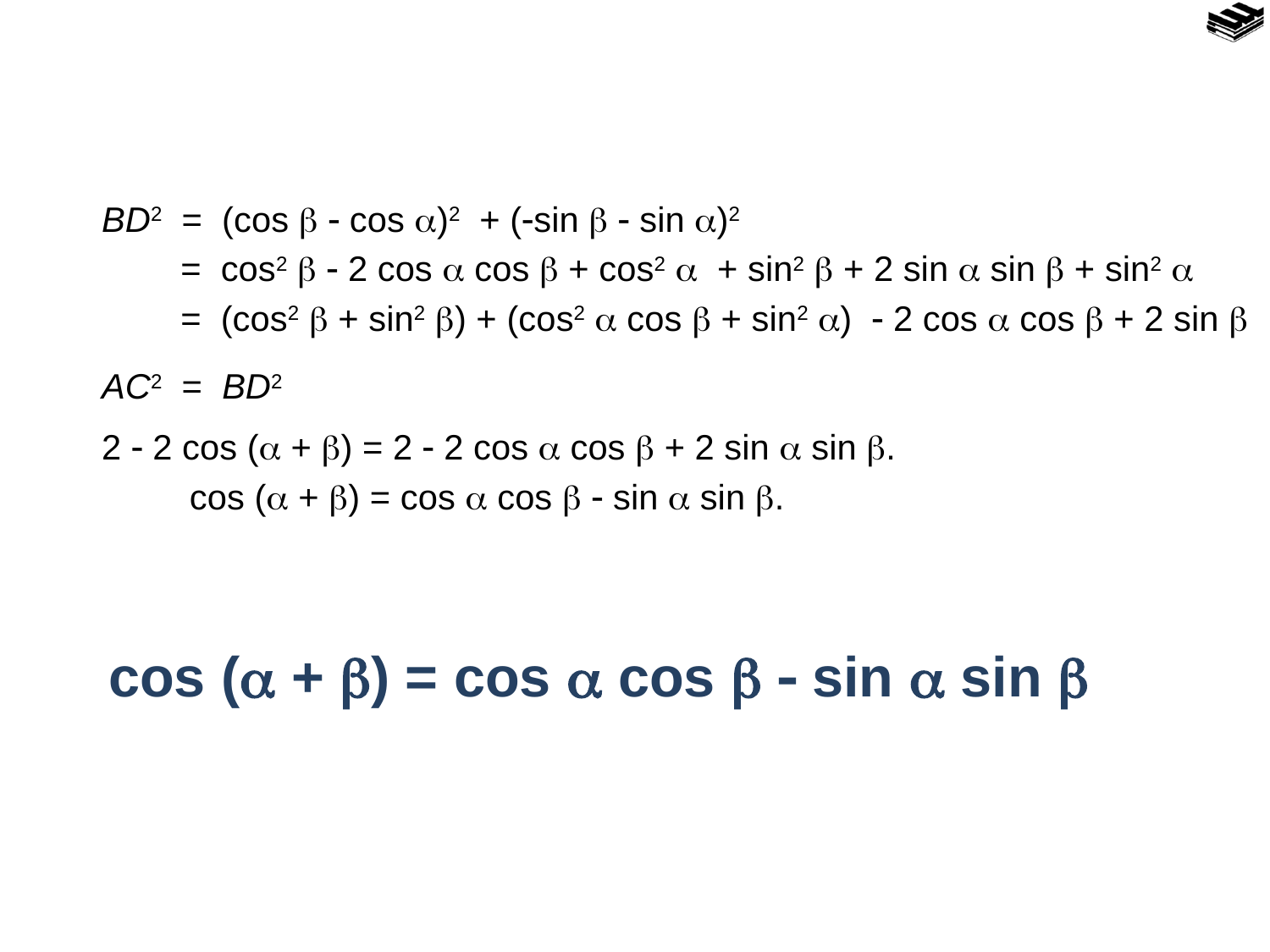

BD2  =  (cos β − cos α)2  + (−sin β − sin α)2
=  cos2 β − 2 cos α cos β + cos2 α  + sin2 β + 2 sin α sin β + sin2 α
=  (cos2 β + sin2 β) + (cos2 α cos β + sin2 α)  − 2 cos α cos β + 2 sin β
AC2  =  BD2
2 − 2 cos (α + β) = 2 − 2 cos α cos β + 2 sin α sin β.
cos (α + β) = cos α cos β − sin α sin β.

cos (α + β) = cos α cos β − sin α sin β
 3